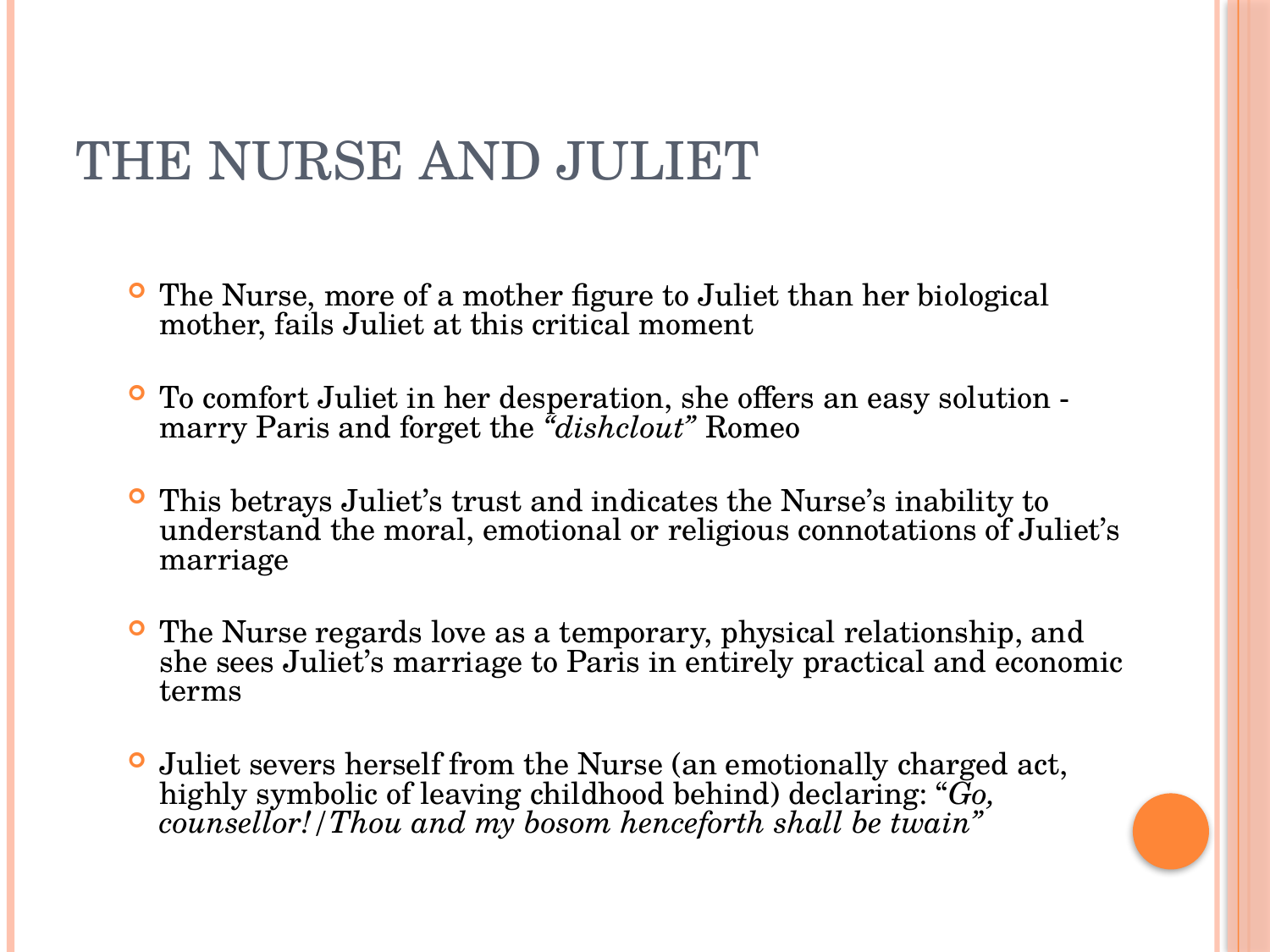

# The Nurse and Juliet
The Nurse, more of a mother figure to Juliet than her biological mother, fails Juliet at this critical moment

To comfort Juliet in her desperation, she offers an easy solution - marry Paris and forget the “dishclout” Romeo

This betrays Juliet’s trust and indicates the Nurse’s inability to understand the moral, emotional or religious connotations of Juliet’s marriage

The Nurse regards love as a temporary, physical relationship, and she sees Juliet’s marriage to Paris in entirely practical and economic terms

Juliet severs herself from the Nurse (an emotionally charged act, highly symbolic of leaving childhood behind) declaring: “Go, counsellor!/Thou and my bosom henceforth shall be twain”